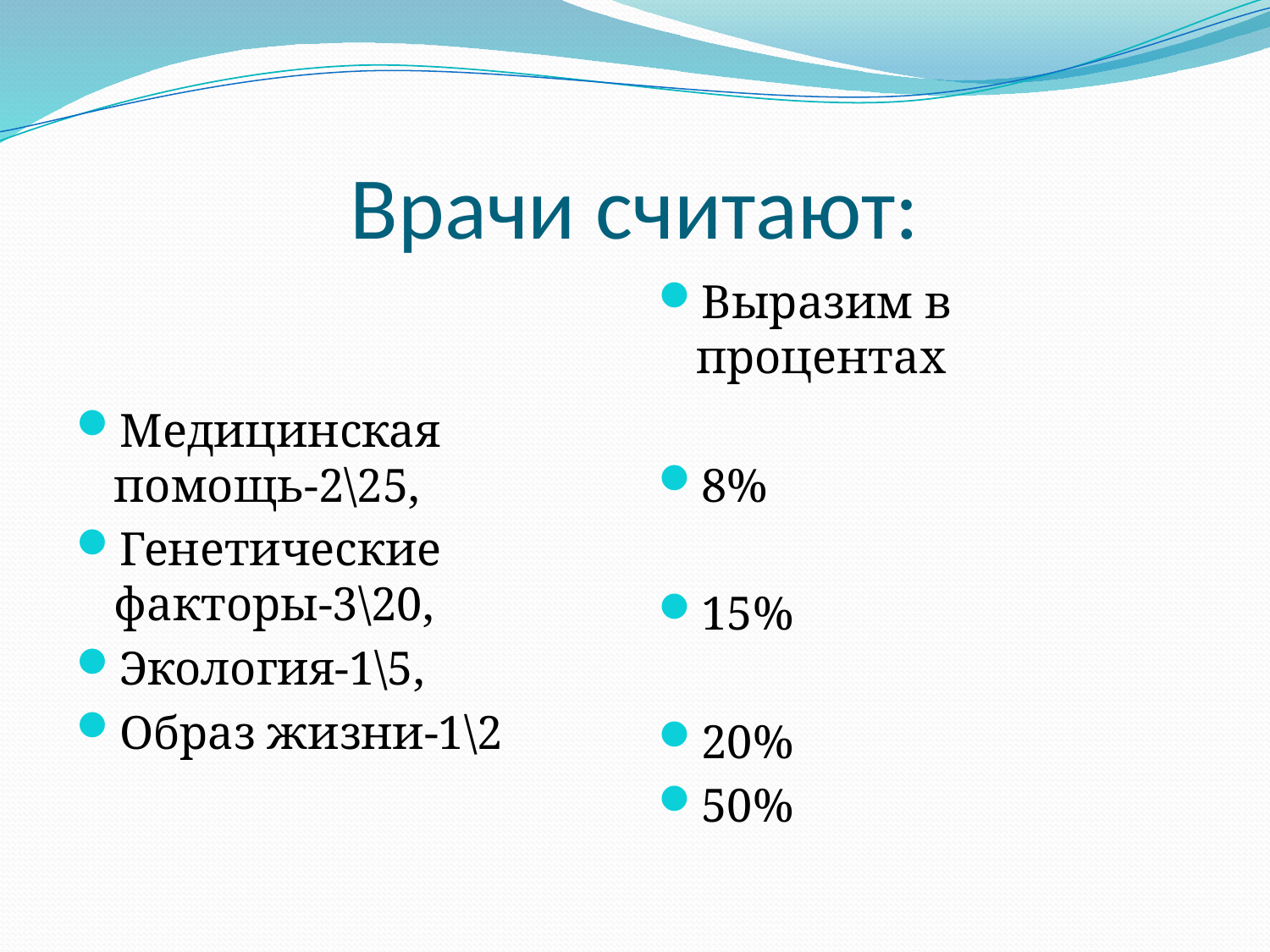

# Врачи считают:

Медицинская помощь-2\25,
Генетические факторы-3\20,
Экология-1\5,
Образ жизни-1\2
Выразим в процентах

8%

15%

20%
50%